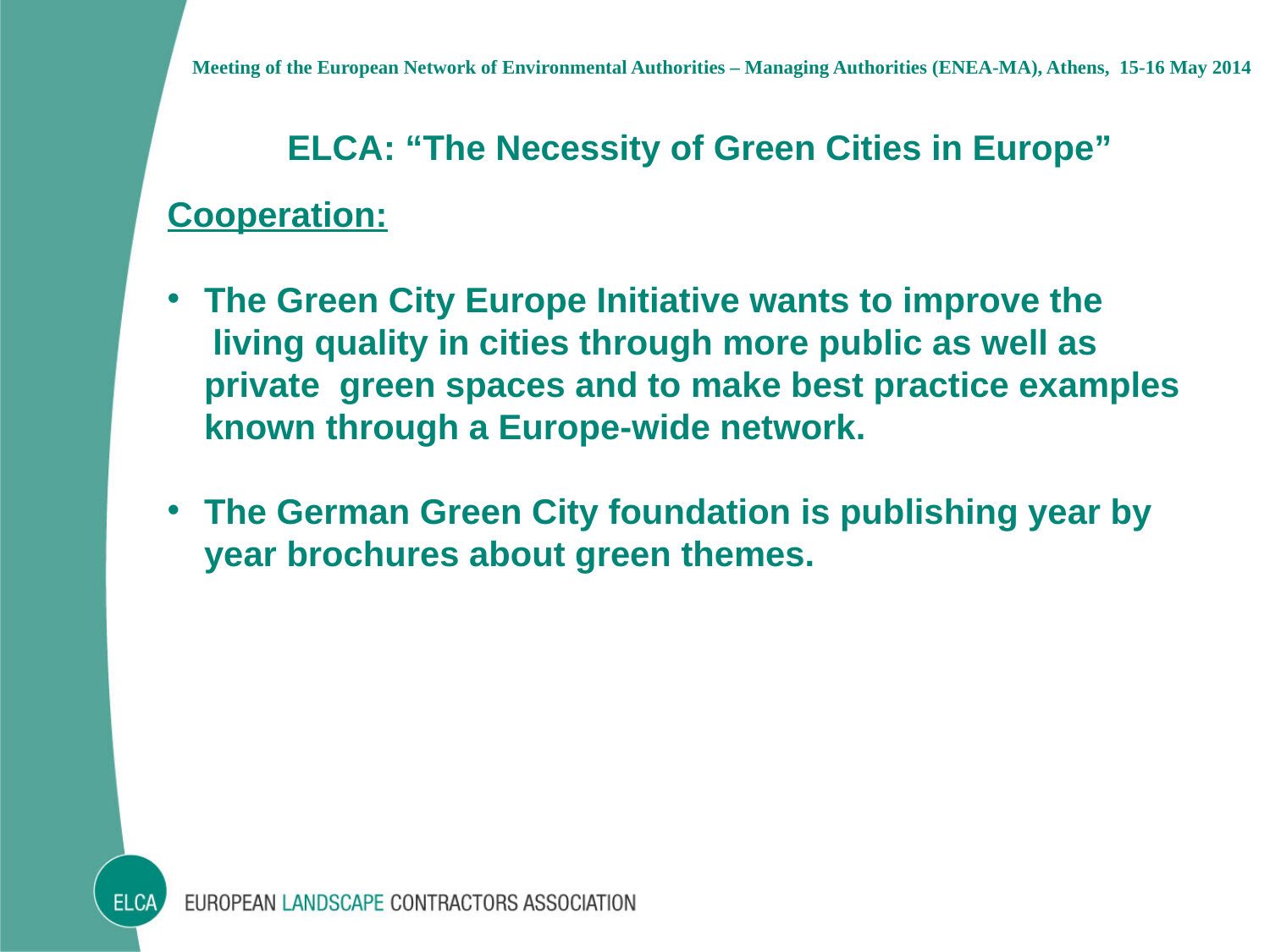

Meeting of the European Network of Environmental Authorities – Managing Authorities (ENEA-MA), Athens,  15-16 May 2014
ELCA: “The Necessity of Green Cities in Europe”
Cooperation:

The Green City Europe Initiative wants to improve the
	 living quality in cities through more public as well as private  green spaces and to make best practice examples known through a Europe-wide network.

The German Green City foundation is publishing year by year brochures about green themes.